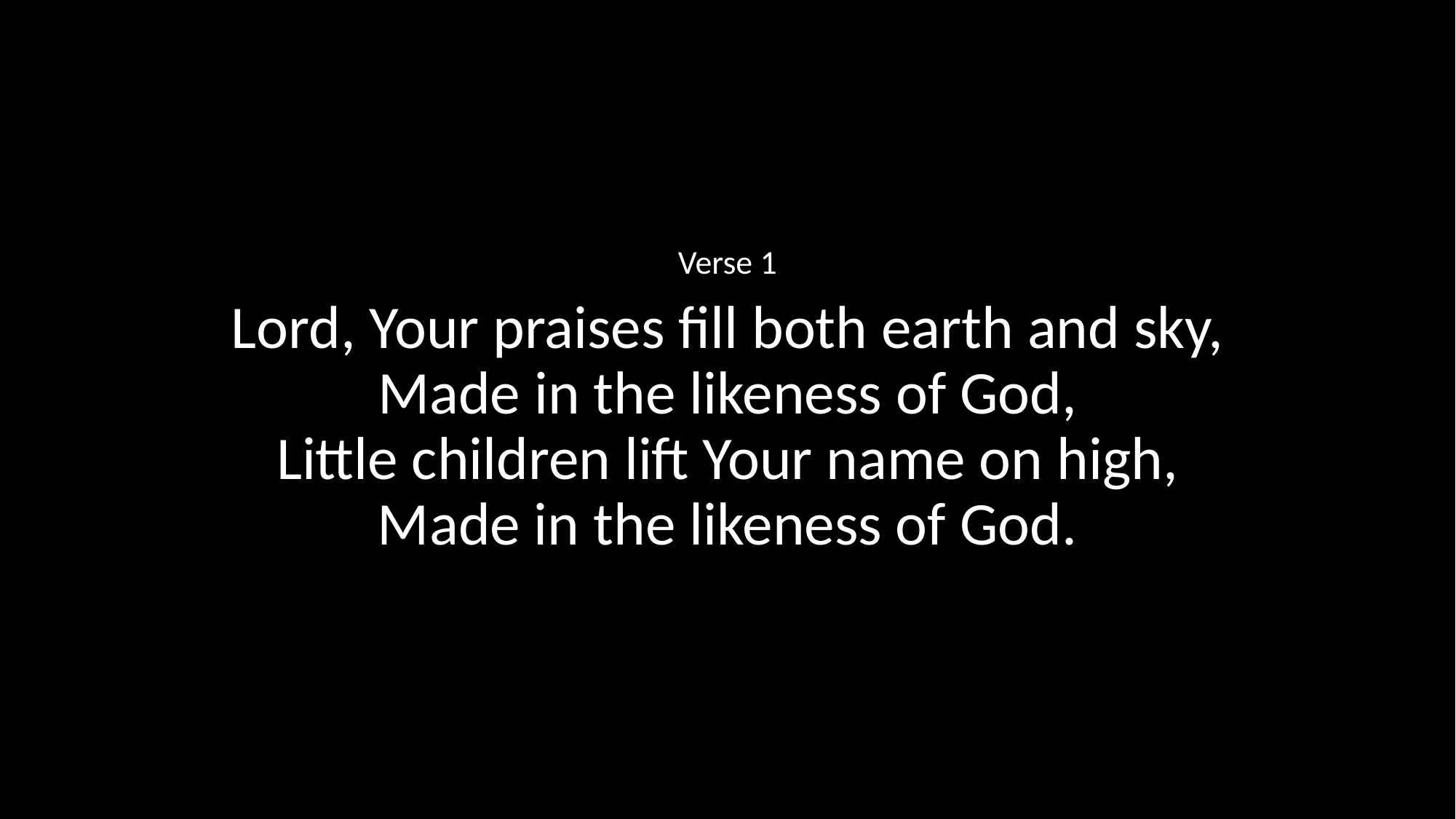

Verse 1
Lord, Your praises fill both earth and sky,
Made in the likeness of God,
Little children lift Your name on high,
Made in the likeness of God.